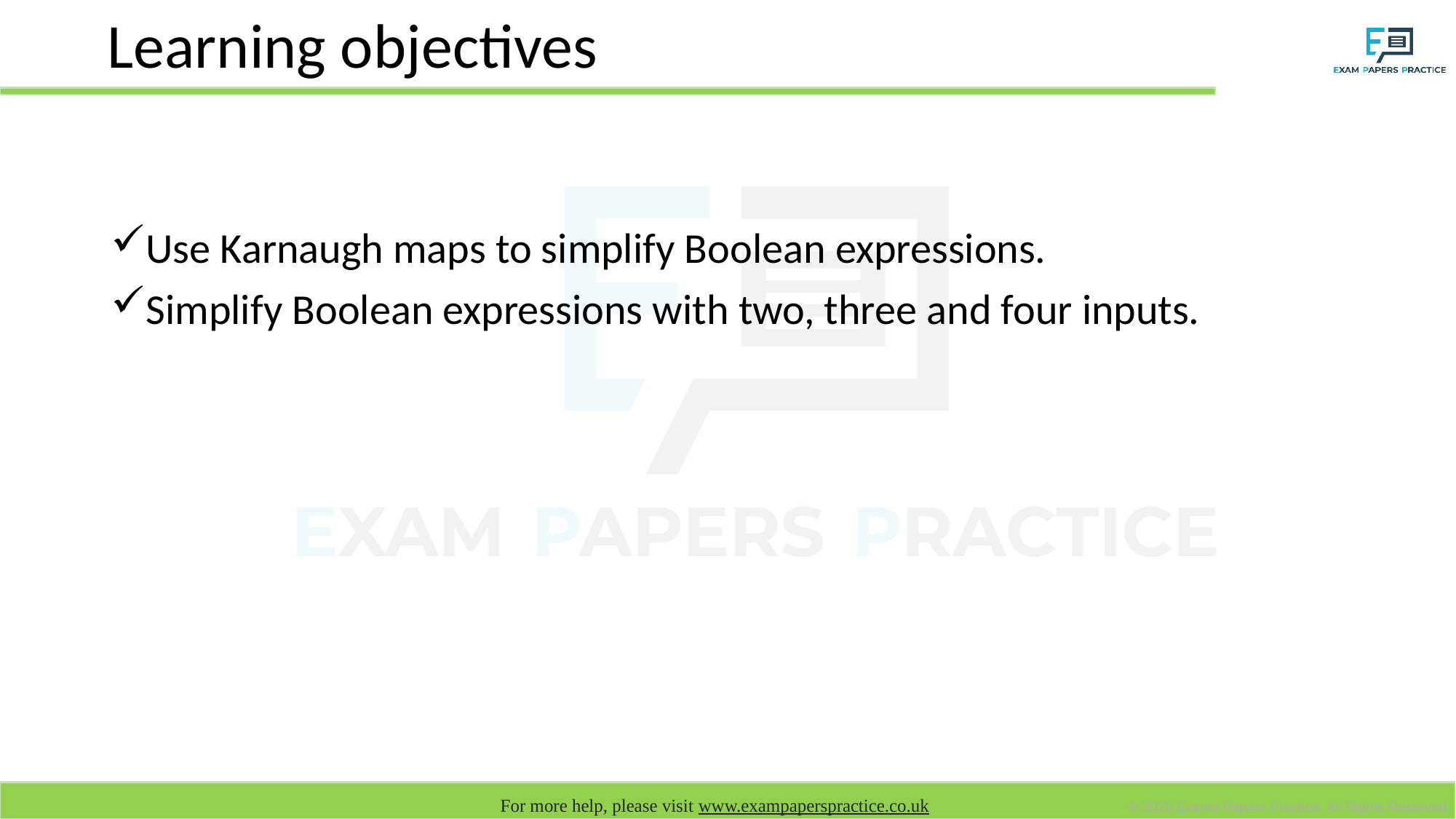

# Learning objectives
Use Karnaugh maps to simplify Boolean expressions.
Simplify Boolean expressions with two, three and four inputs.